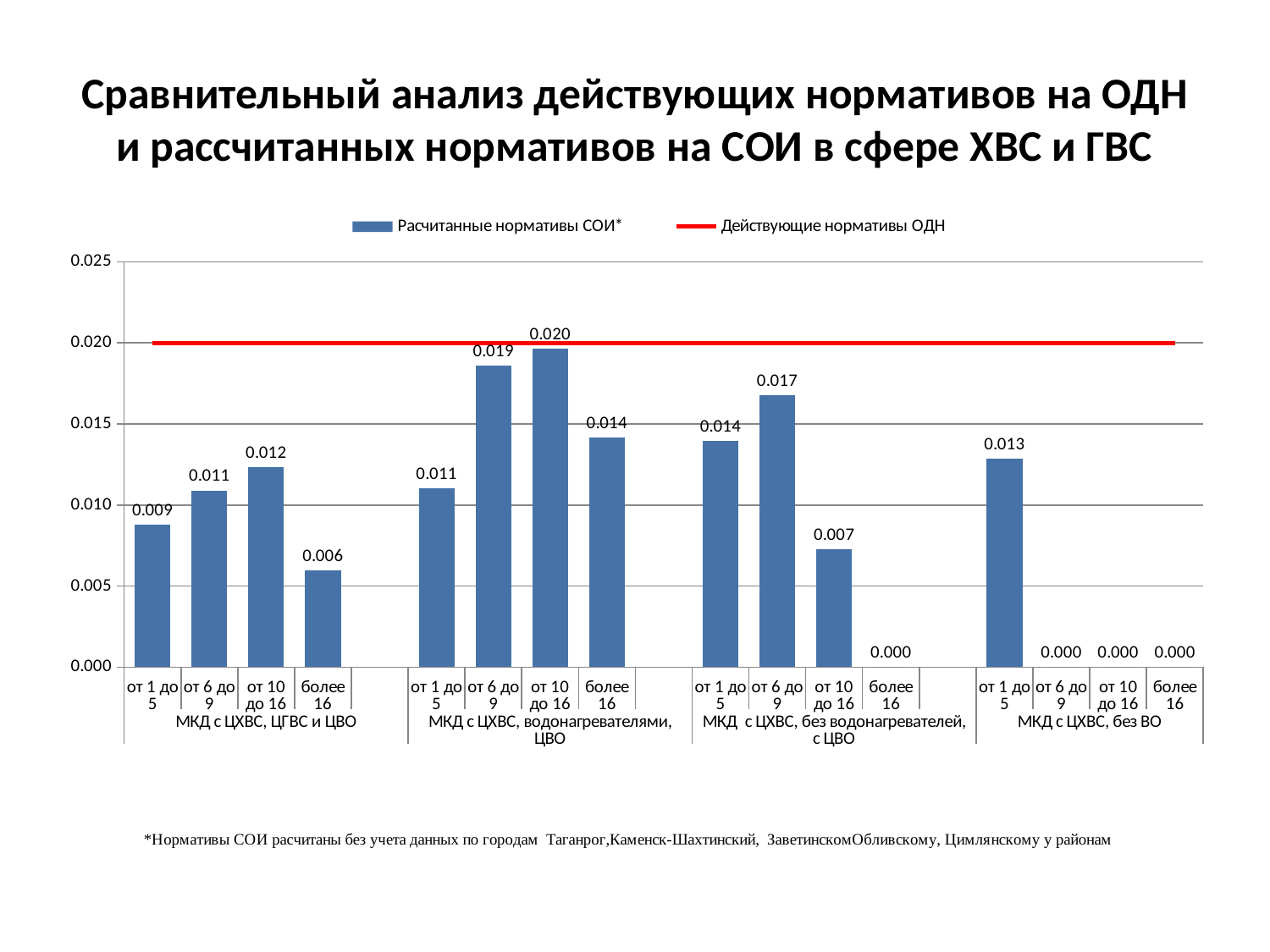

# Сравнительный анализ действующих нормативов на ОДН и рассчитанных нормативов на СОИ в сфере ХВС и ГВС

[unsupported chart]